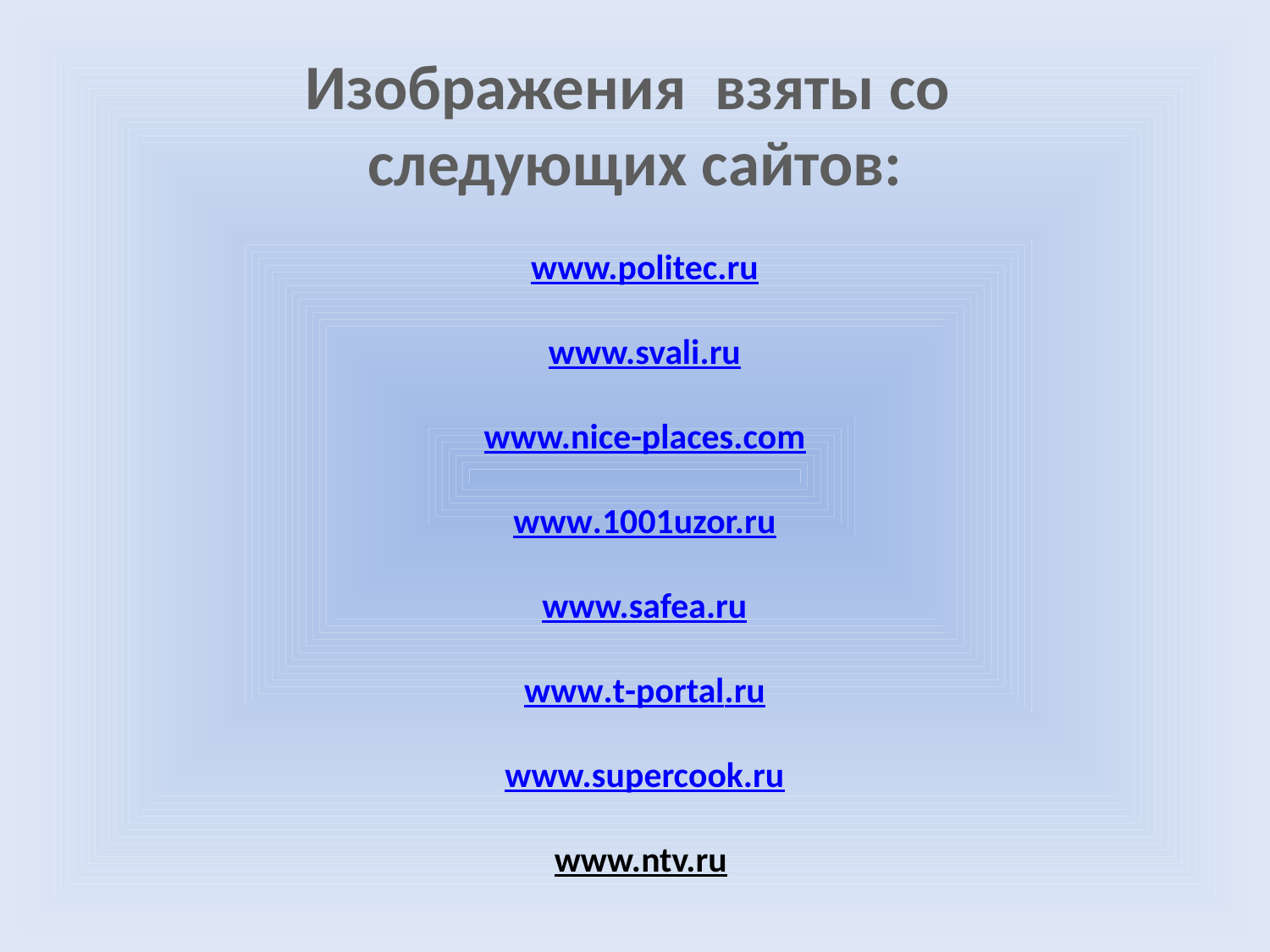

Изображения  взяты со
следующих сайтов:
www.politec.ru

www.svali.ru

www.nice-places.com

www.1001uzor.ru

www.safea.ru

www.t-portal.ru

www.supercook.ru

www.ntv.ru